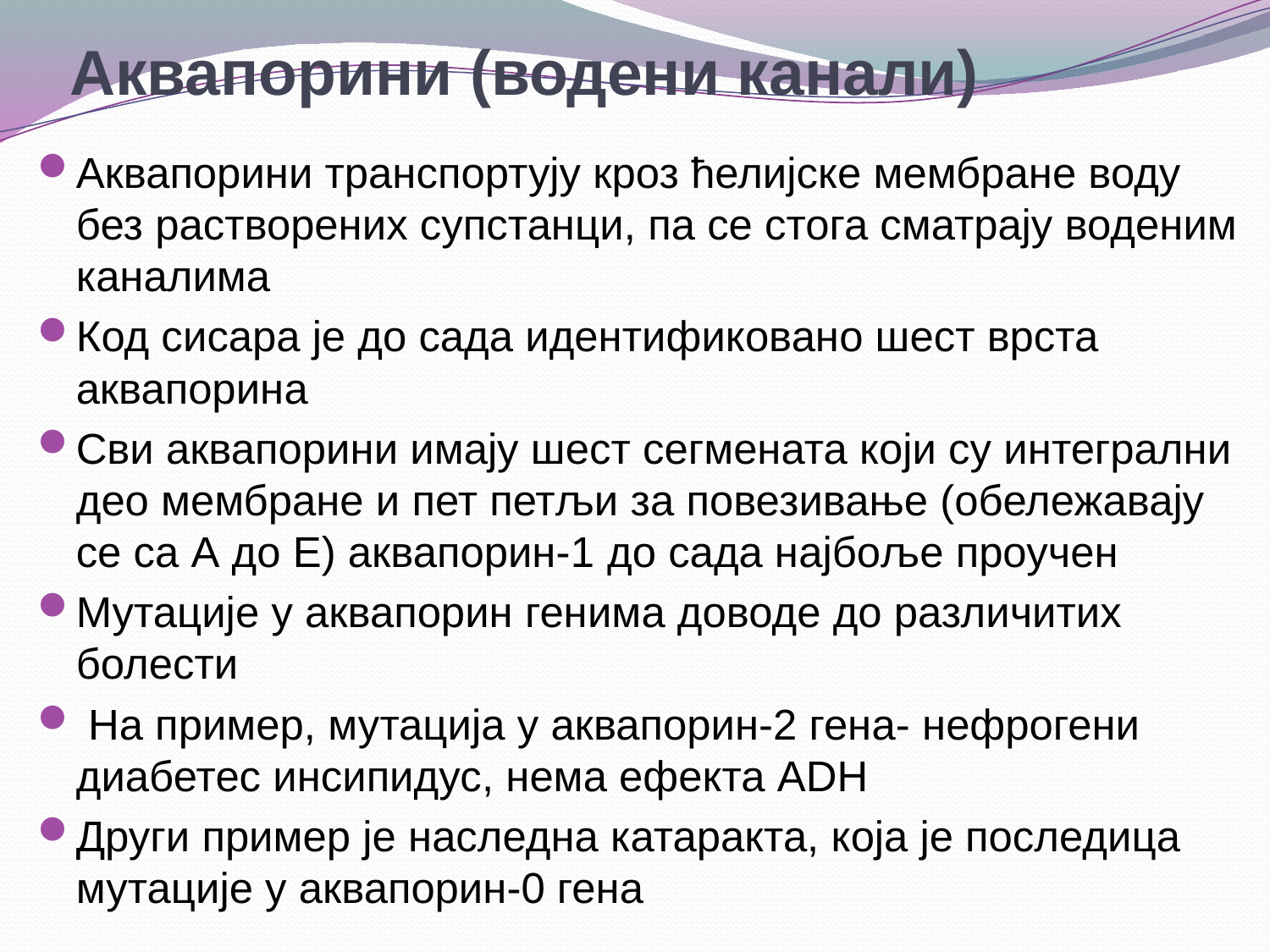

# Аквапорини (водени канали)
Аквапорини транспортују кроз ћелијске мембране воду без растворених супстанци, па се стога сматрају воденим каналима
Код сисара је до сада идентификовано шест врста аквапорина
Сви аквапорини имају шест сегмената који су интегрални део мембране и пет петљи за повезивање (обележавају се са А до Е) аквапорин-1 до сада најбоље проучен
Мутације у аквапорин генима доводе до различитих болести
 На пример, мутација у аквапорин-2 генa- нефрогени диабетес инсипидус, нема ефекта АDH
Други пример је наследна катаракта, која је последица мутације у аквапорин-0 генa